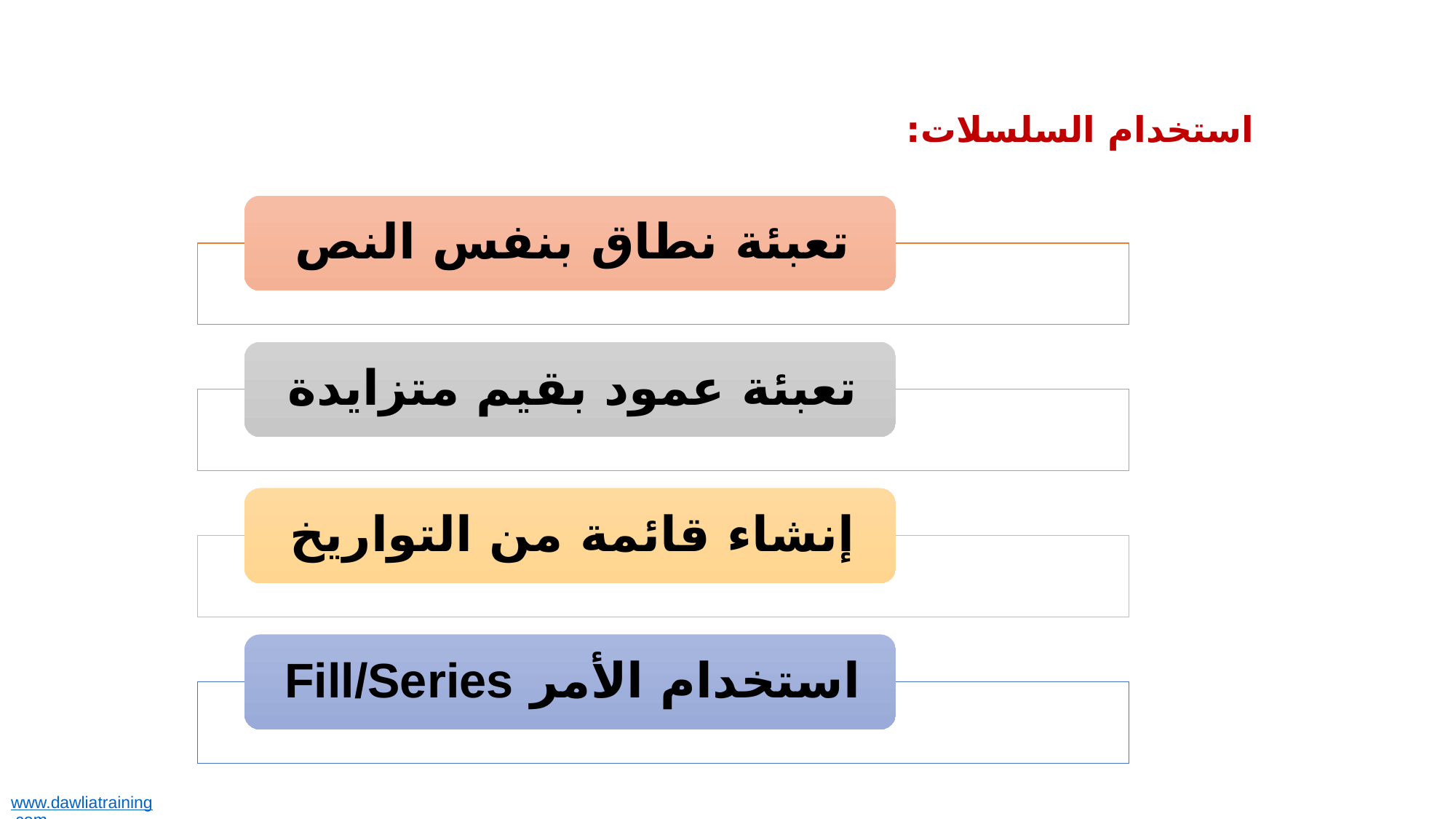

# استخدام السلسلات:
تعبئة نطاق بنفس النص
تعبئة عمود بقيم متزايدة
إنشاء قائمة من التواريخ
استخدام الأمر Fill/Series
www.dawliatraining.com